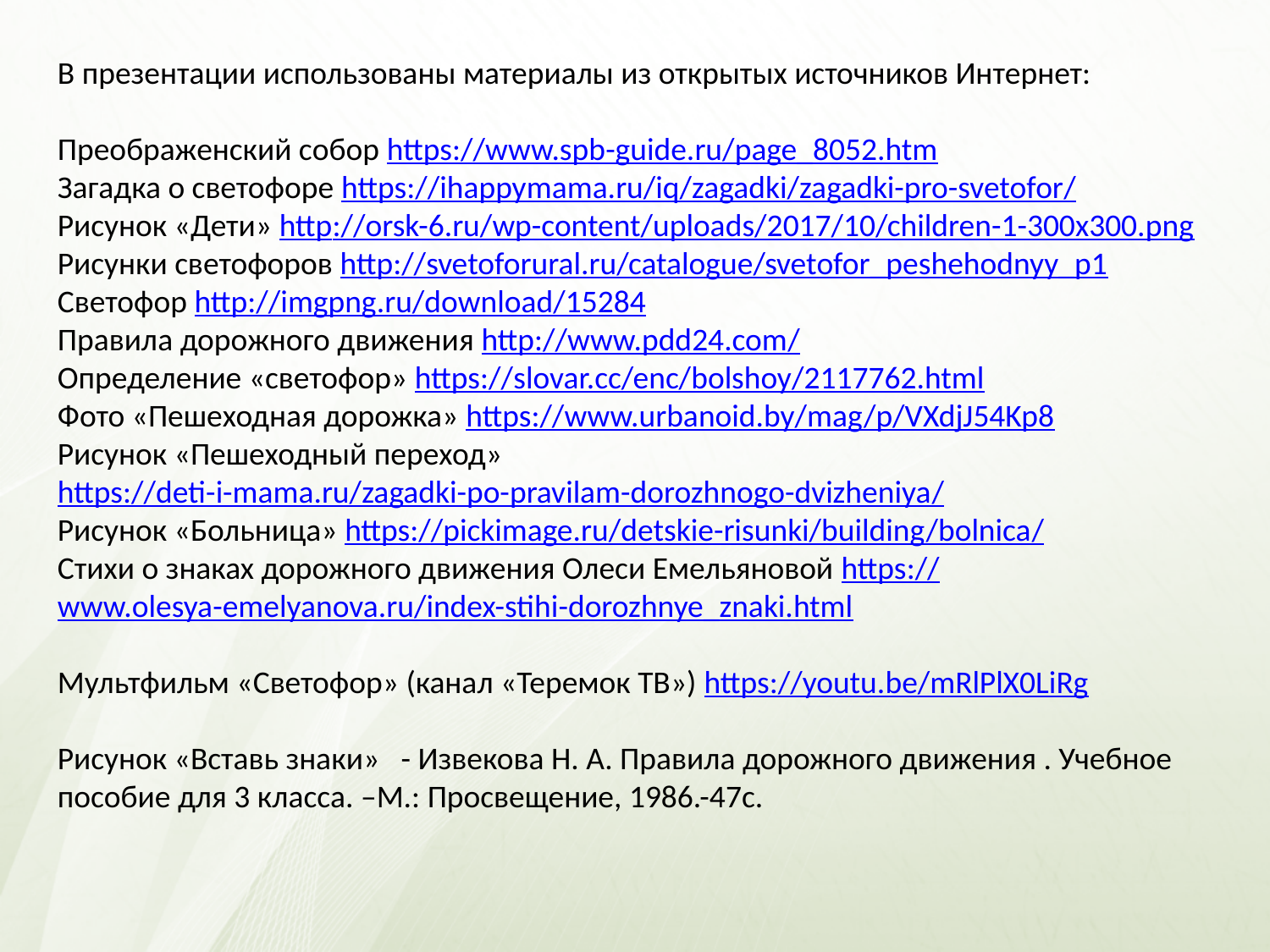

В презентации использованы материалы из открытых источников Интернет:

Преображенский собор https://www.spb-guide.ru/page_8052.htm
Загадка о светофоре https://ihappymama.ru/iq/zagadki/zagadki-pro-svetofor/
Рисунок «Дети» http://orsk-6.ru/wp-content/uploads/2017/10/children-1-300x300.png
Рисунки светофоров http://svetoforural.ru/catalogue/svetofor_peshehodnyy_p1
Светофор http://imgpng.ru/download/15284
Правила дорожного движения http://www.pdd24.com/
Определение «светофор» https://slovar.cc/enc/bolshoy/2117762.html
Фото «Пешеходная дорожка» https://www.urbanoid.by/mag/p/VXdjJ54Kp8
Рисунок «Пешеходный переход» https://deti-i-mama.ru/zagadki-po-pravilam-dorozhnogo-dvizheniya/
Рисунок «Больница» https://pickimage.ru/detskie-risunki/building/bolnica/
Стихи о знаках дорожного движения Олеси Емельяновой https://www.olesya-emelyanova.ru/index-stihi-dorozhnye_znaki.html

Мультфильм «Светофор» (канал «Теремок ТВ») https://youtu.be/mRlPlX0LiRg

Рисунок «Вставь знаки»   - Извекова Н. А. Правила дорожного движения . Учебное пособие для 3 класса. –М.: Просвещение, 1986.-47с.